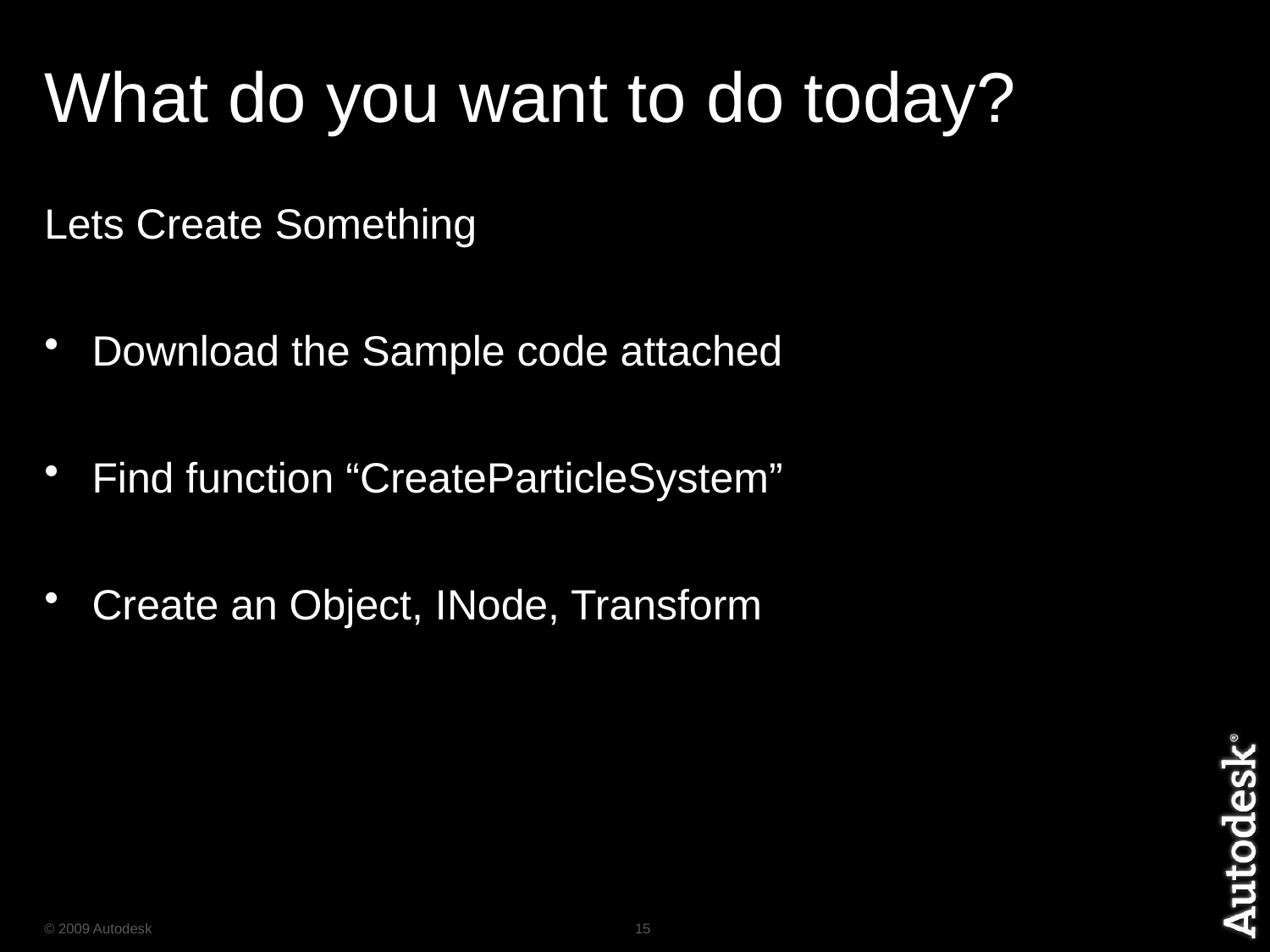

# What do you want to do today?
Lets Create Something

Download the Sample code attached

Find function “CreateParticleSystem”

Create an Object, INode, Transform